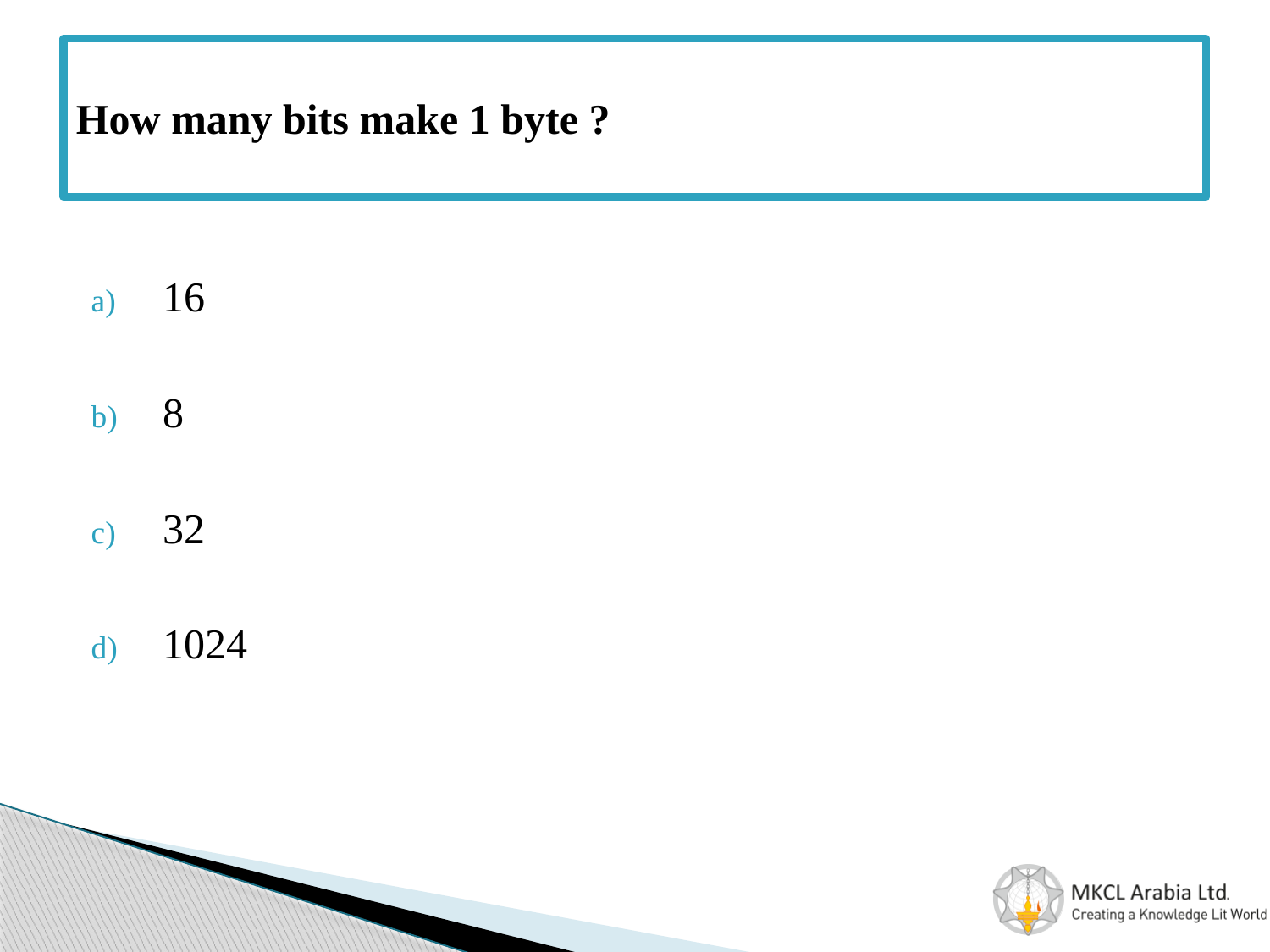

# How many bits make 1 byte ?

16

8

32

1024